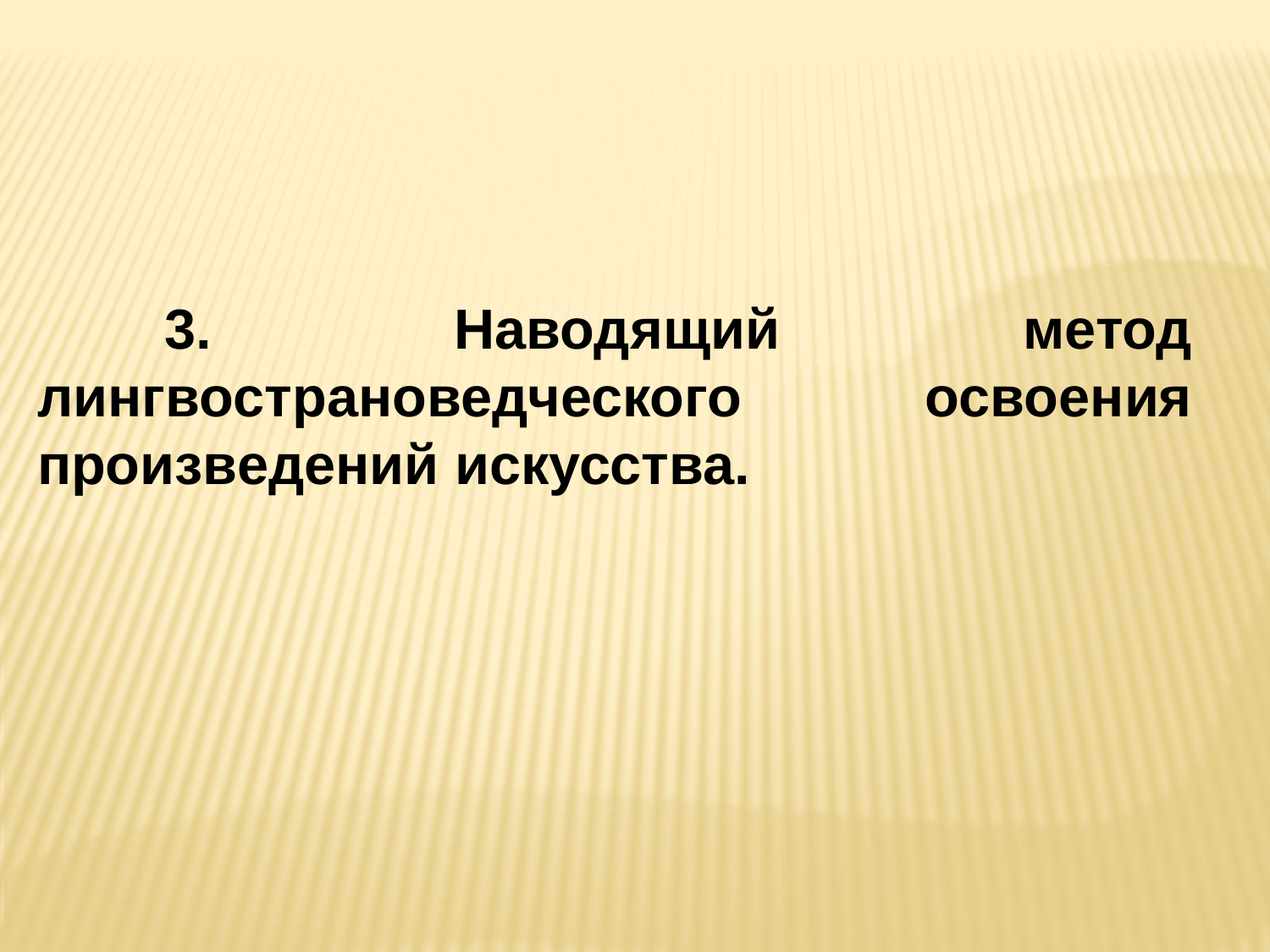

3. Наводящий метод лингвострановедческого освоения произведений искусства.